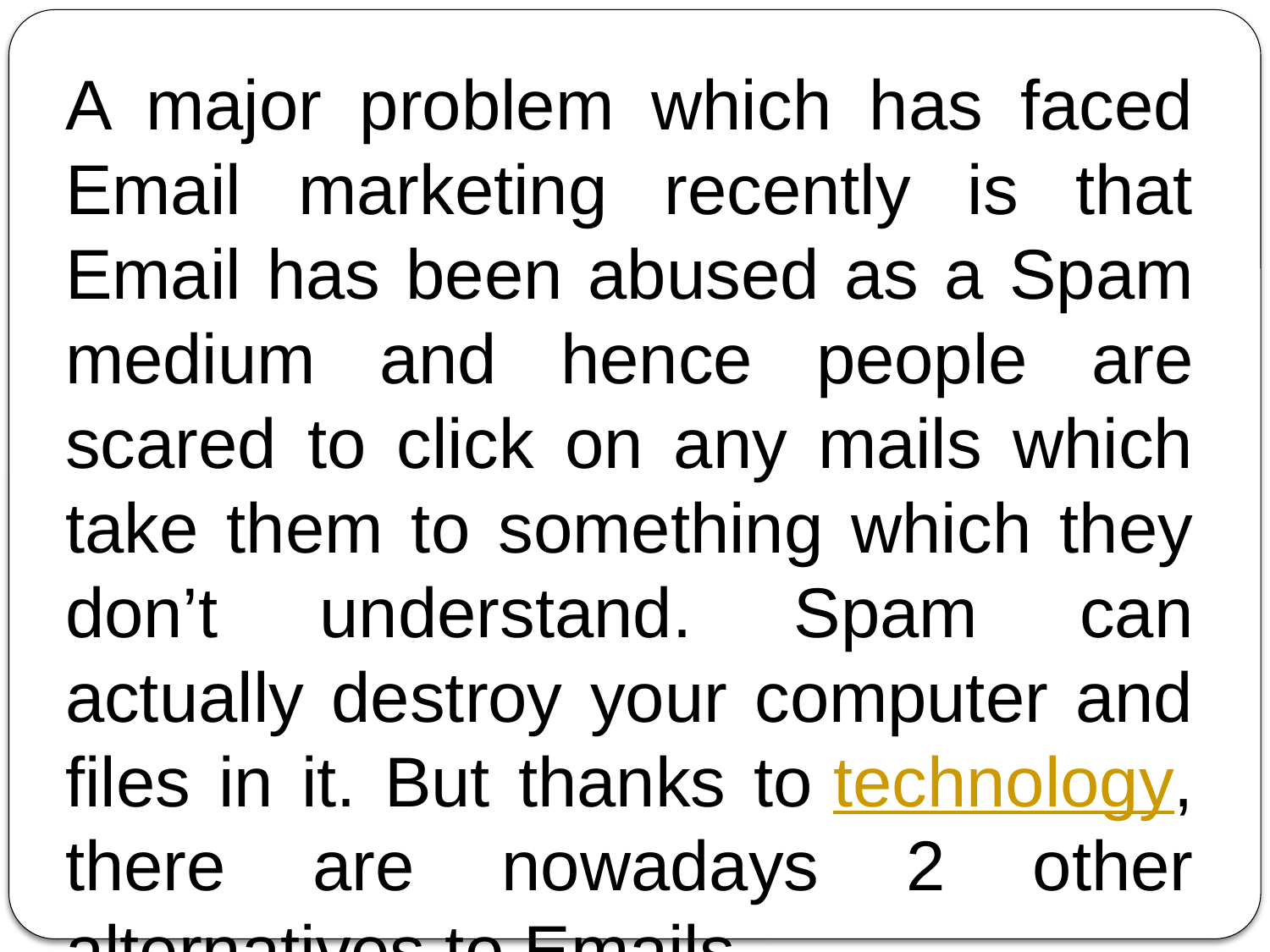

A major problem which has faced Email marketing recently is that Email has been abused as a Spam medium and hence people are scared to click on any mails which take them to something which they don’t understand. Spam can actually destroy your computer and files in it. But thanks to technology, there are nowadays 2 other alternatives to Emails.